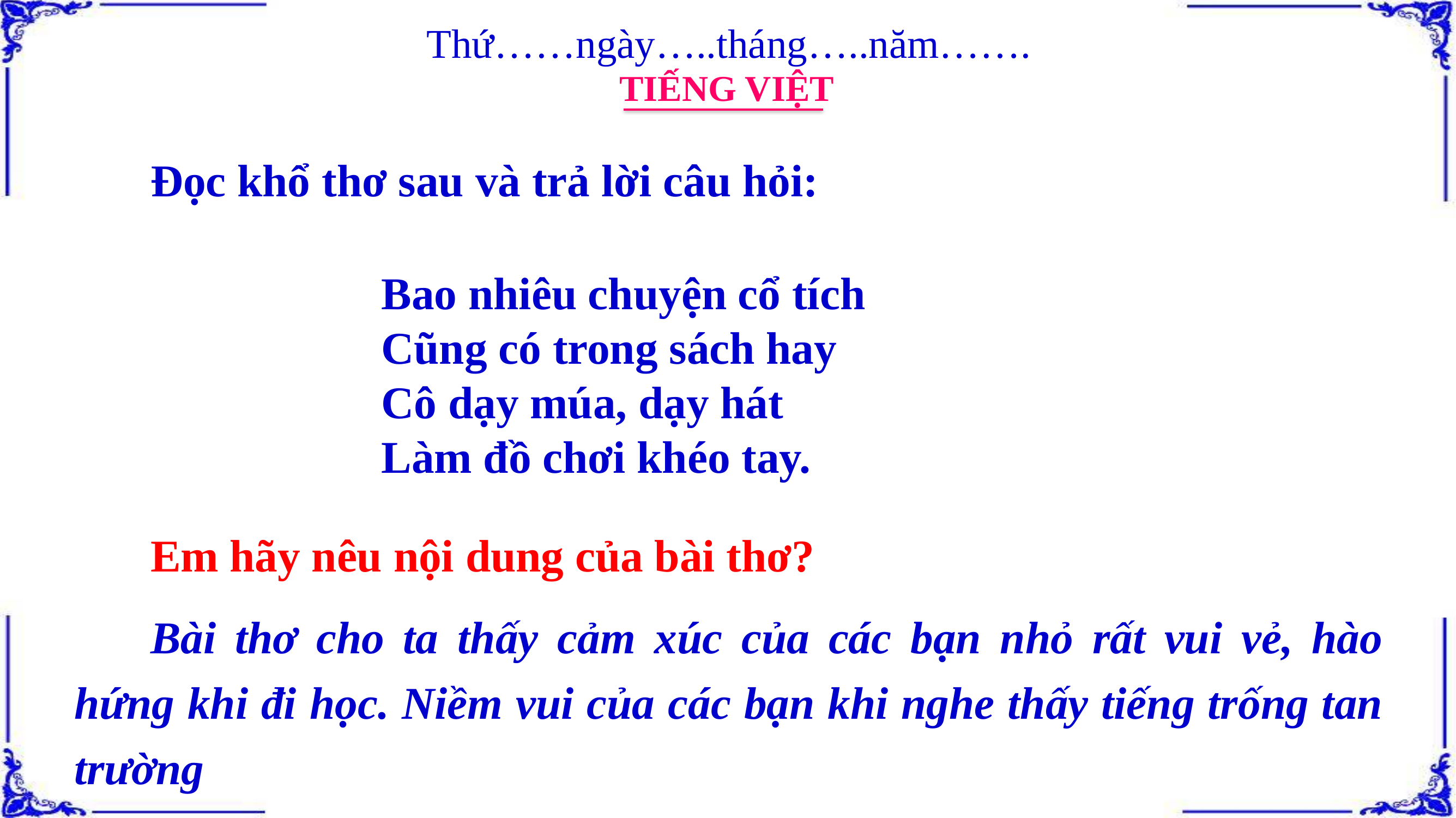

Thứ……ngày…..tháng…..năm…….
TIẾNG VIỆT
Đọc khổ thơ sau và trả lời câu hỏi:
Bao nhiêu chuyện cổ tích
Cũng có trong sách hay
Cô dạy múa, dạy hát
Làm đồ chơi khéo tay.
Em hãy nêu nội dung của bài thơ?
Bài thơ cho ta thấy cảm xúc của các bạn nhỏ rất vui vẻ, hào hứng khi đi học. Niềm vui của các bạn khi nghe thấy tiếng trống tan trường